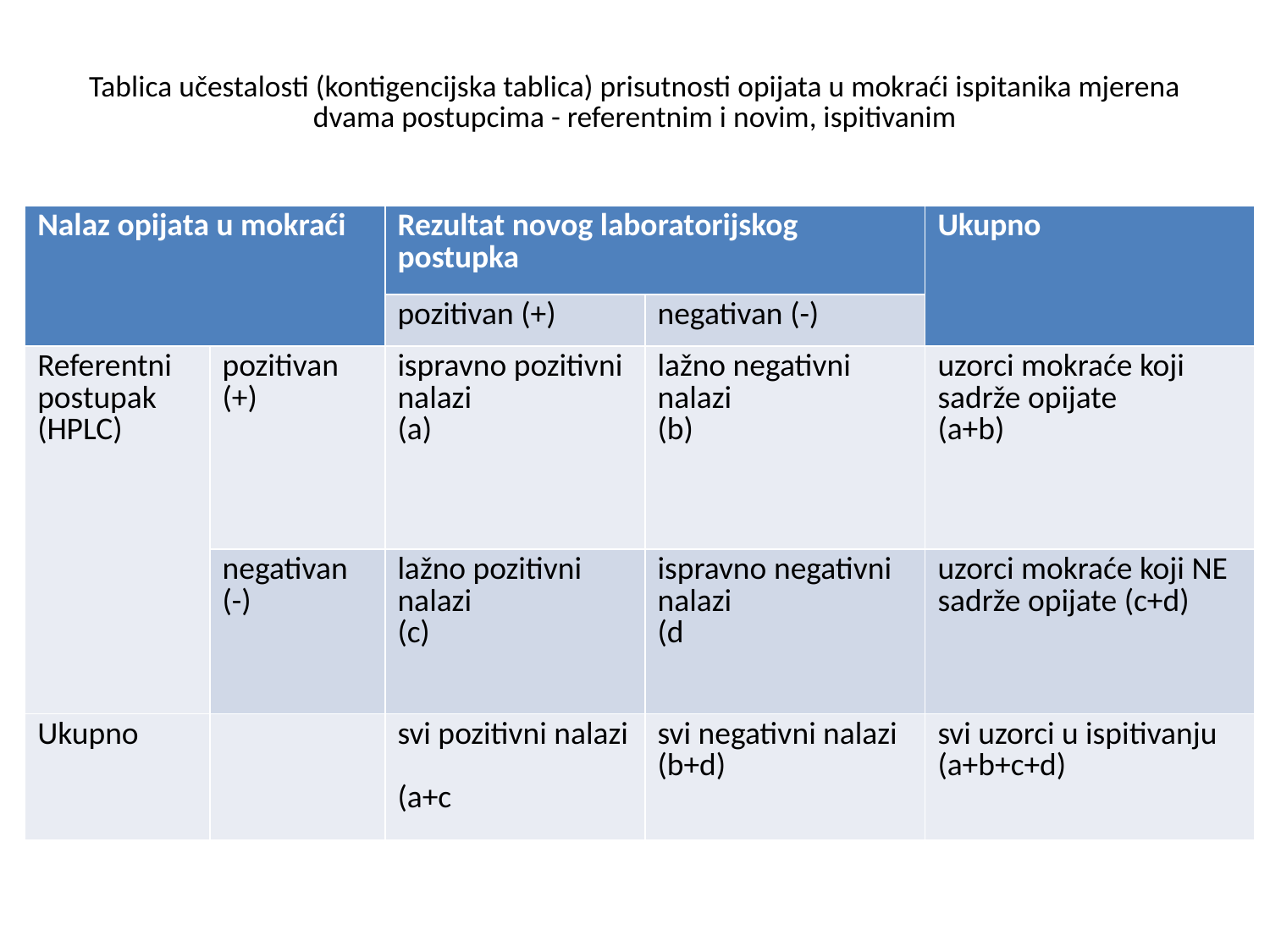

# Tablica učestalosti (kontigencijska tablica) prisutnosti opijata u mokraći ispitanika mjerena dvama postupcima - referentnim i novim, ispitivanim
| Nalaz opijata u mokraći |  | Rezultat novog laboratorijskog postupka |  | Ukupno |
| --- | --- | --- | --- | --- |
|  |  | pozitivan (+) | negativan (-) |  |
| Referentni postupak (HPLC) | pozitivan (+) | ispravno pozitivni nalazi (a) | lažno negativni nalazi (b) | uzorci mokraće koji sadrže opijate (a+b) |
|  | negativan (-) | lažno pozitivni nalazi (c) | ispravno negativni nalazi (d | uzorci mokraće koji NE sadrže opijate (c+d) |
| Ukupno |  | svi pozitivni nalazi (a+c | svi negativni nalazi (b+d) | svi uzorci u ispitivanju (a+b+c+d) |